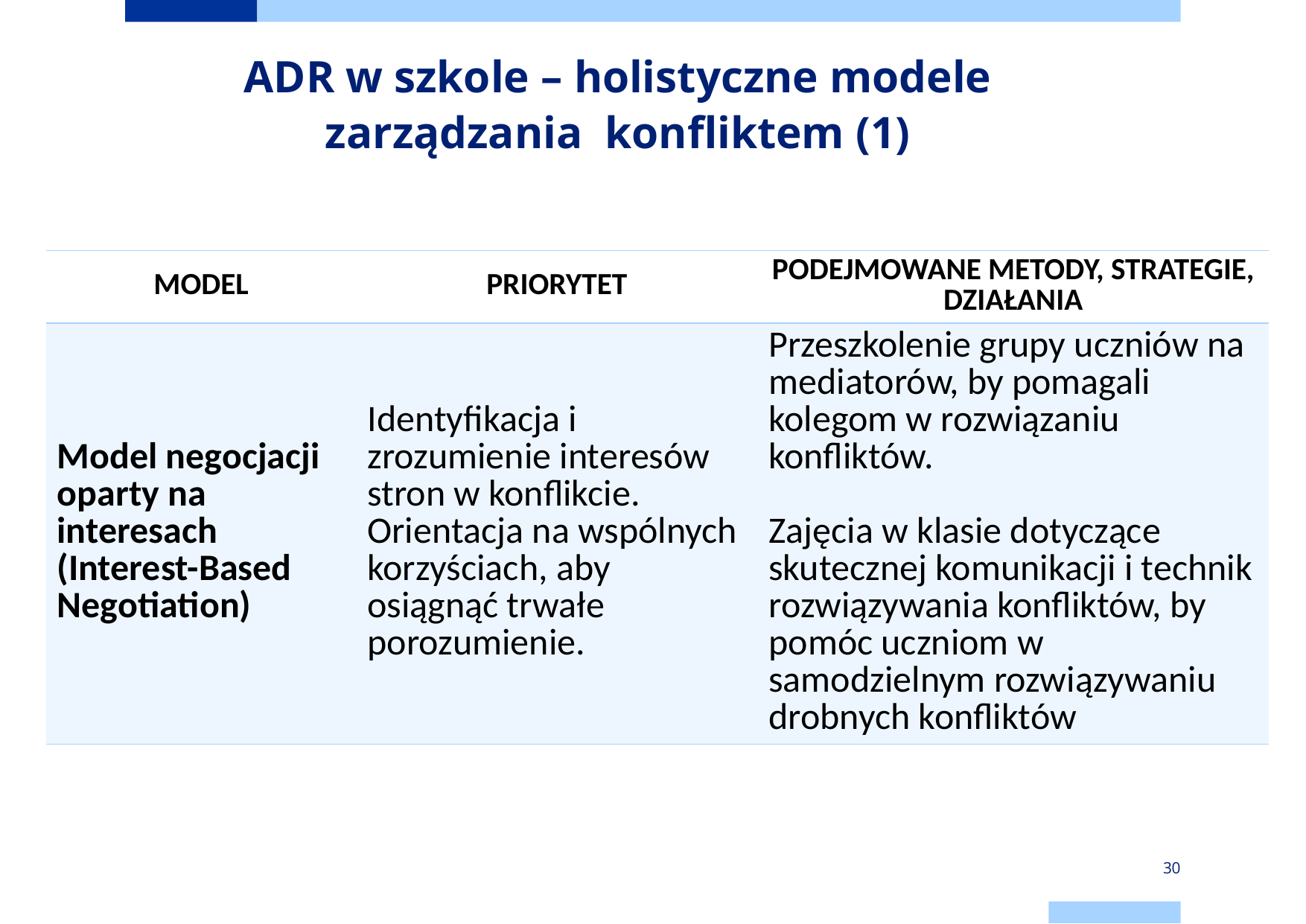

# ADR w szkole – holistyczne modele zarządzania  konfliktem (1)
| MODEL | PRIORYTET | PODEJMOWANE METODY, STRATEGIE, DZIAŁANIA |
| --- | --- | --- |
| Model negocjacji oparty na interesach (Interest-Based Negotiation) | Identyfikacja i zrozumienie interesów stron w konflikcie. Orientacja na wspólnych korzyściach, aby osiągnąć trwałe porozumienie. | Przeszkolenie grupy uczniów na mediatorów, by pomagali kolegom w rozwiązaniu konfliktów. Zajęcia w klasie dotyczące skutecznej komunikacji i technik rozwiązywania konfliktów, by pomóc uczniom w samodzielnym rozwiązywaniu drobnych konfliktów |
30